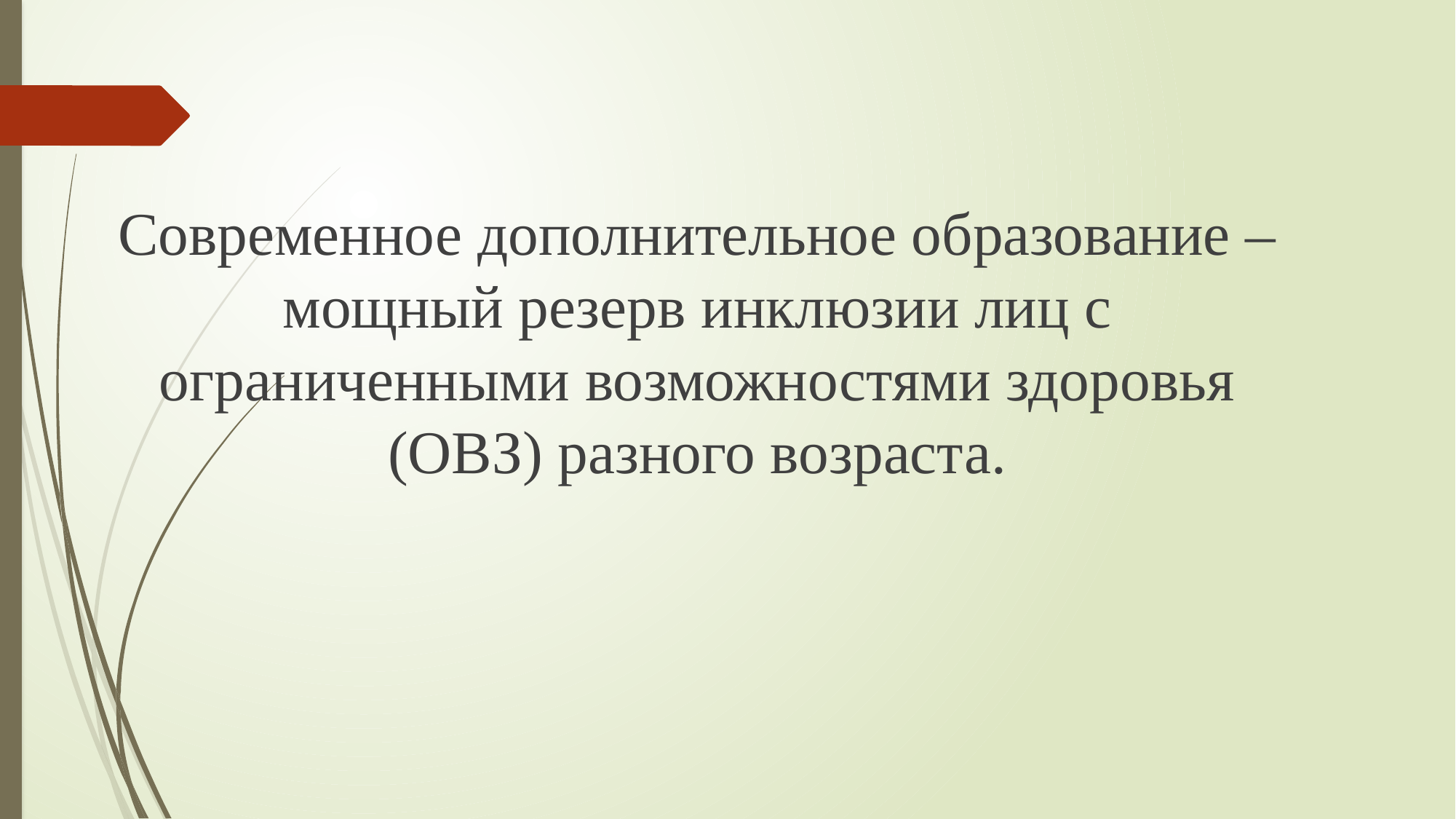

Современное дополнительное образование – мощный резерв инклюзии лиц с ограниченными возможностями здоровья (ОВЗ) разного возраста.